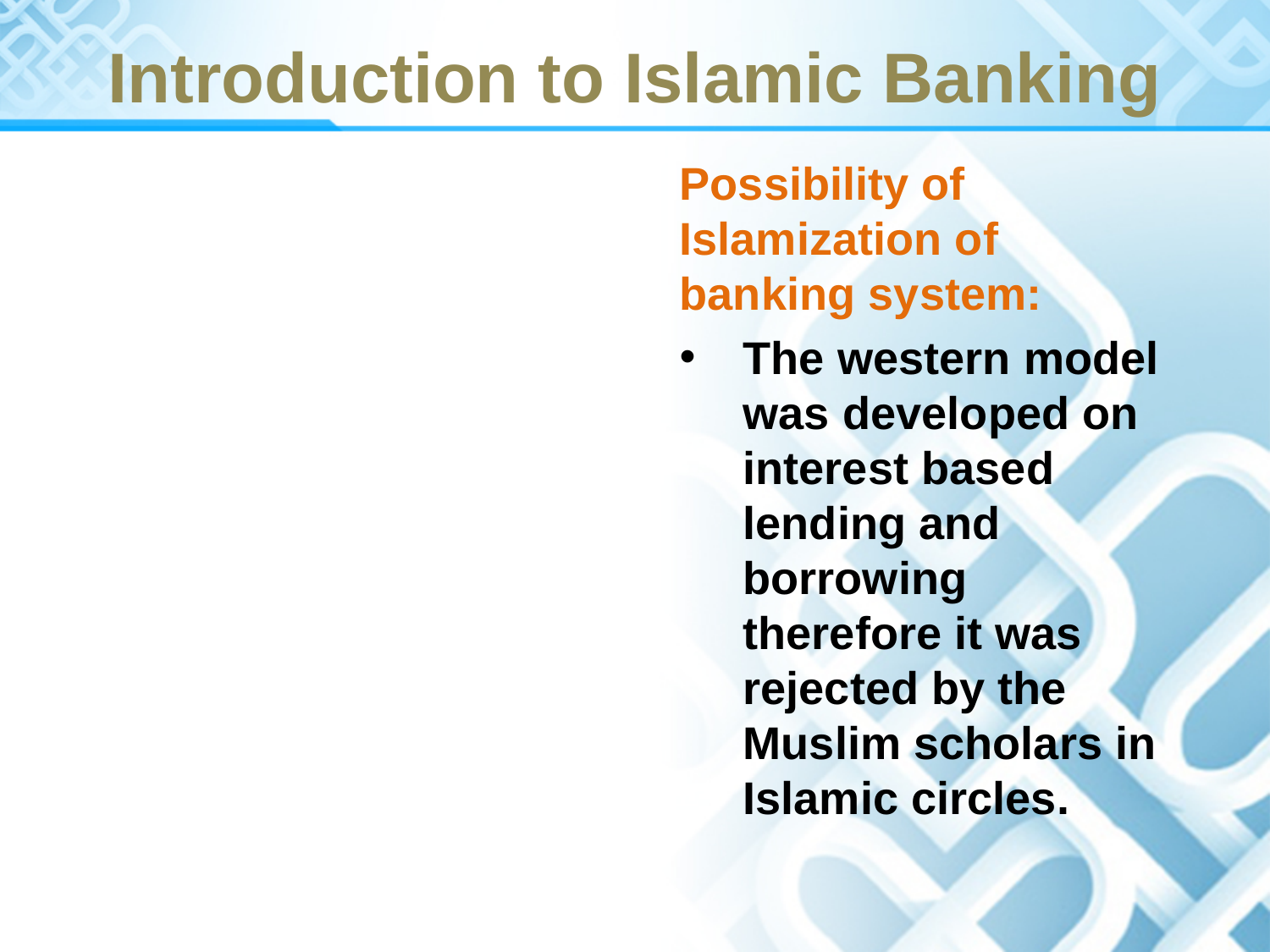

Introduction to Islamic Banking
Possibility of Islamization of banking system:
The western model was developed on interest based lending and borrowing therefore it was rejected by the Muslim scholars in Islamic circles.